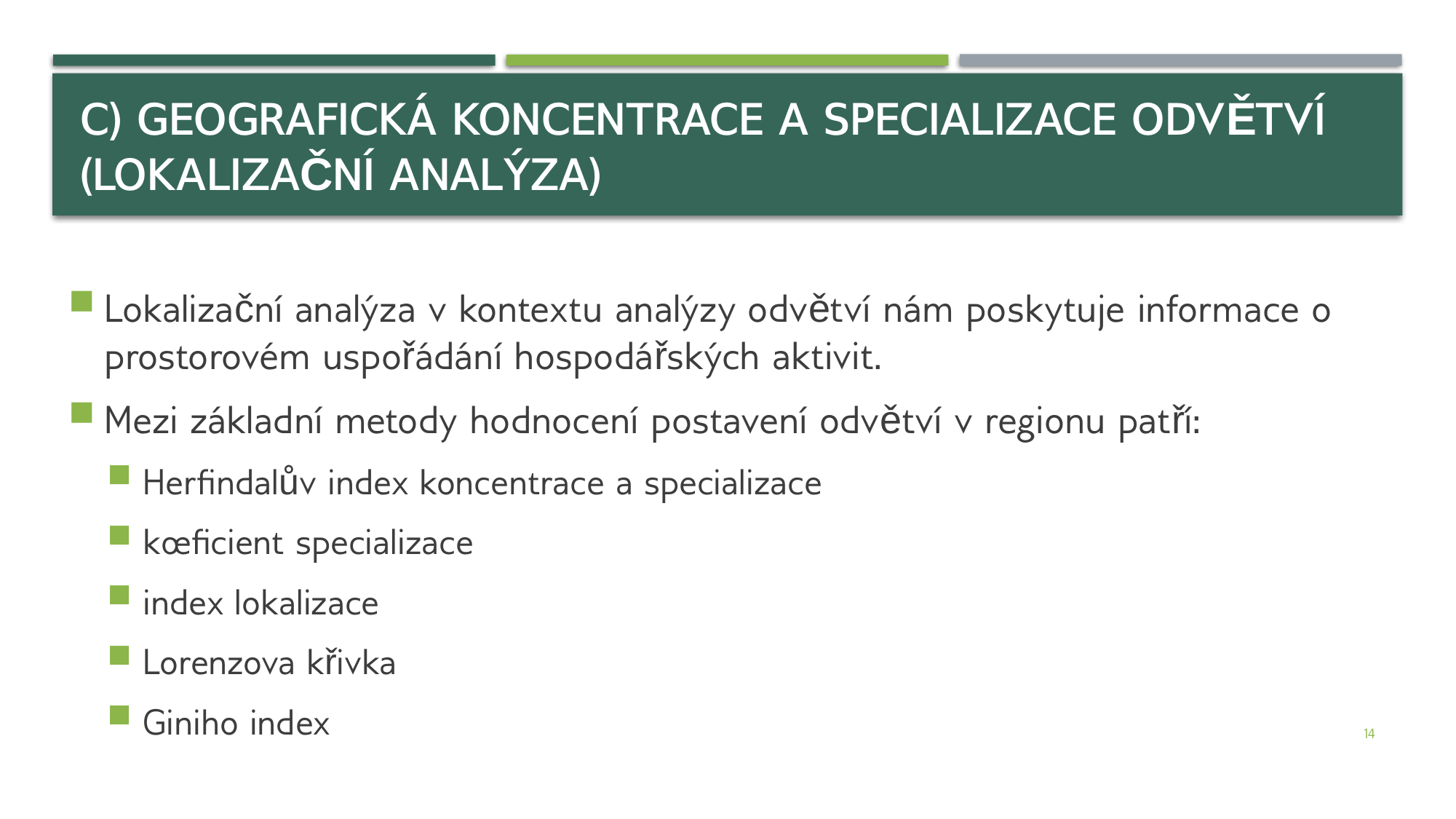

# c) geografická koncentrace a specializace odvětví (lokalizační analýza)
Lokalizační analýza v kontextu analýzy odvětví nám poskytuje informace o prostorovém uspořádání hospodářských aktivit.
Mezi základní metody hodnocení postavení odvětví v regionu patří:
Herfindalův index koncentrace a specializace
koeficient specializace
index lokalizace
Lorenzova křivka
Giniho index
14